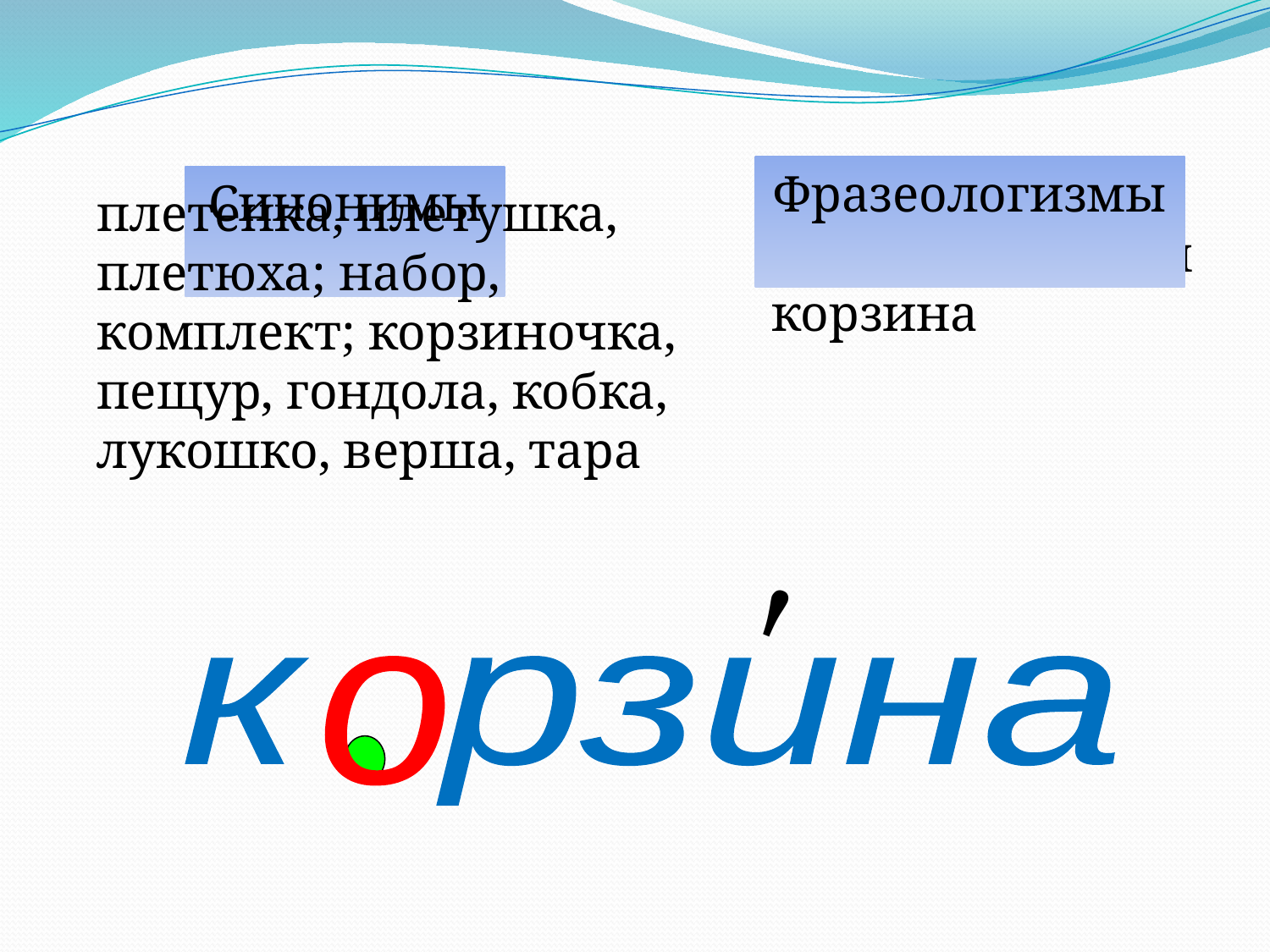

Фразеологизмы

Синонимы

плетенка, плетушка, плетюха; набор, комплект; корзиночка, пещур, гондола, кобка, лукошко, верша, тара
Потребительская
 корзина
′
к  рзина
о